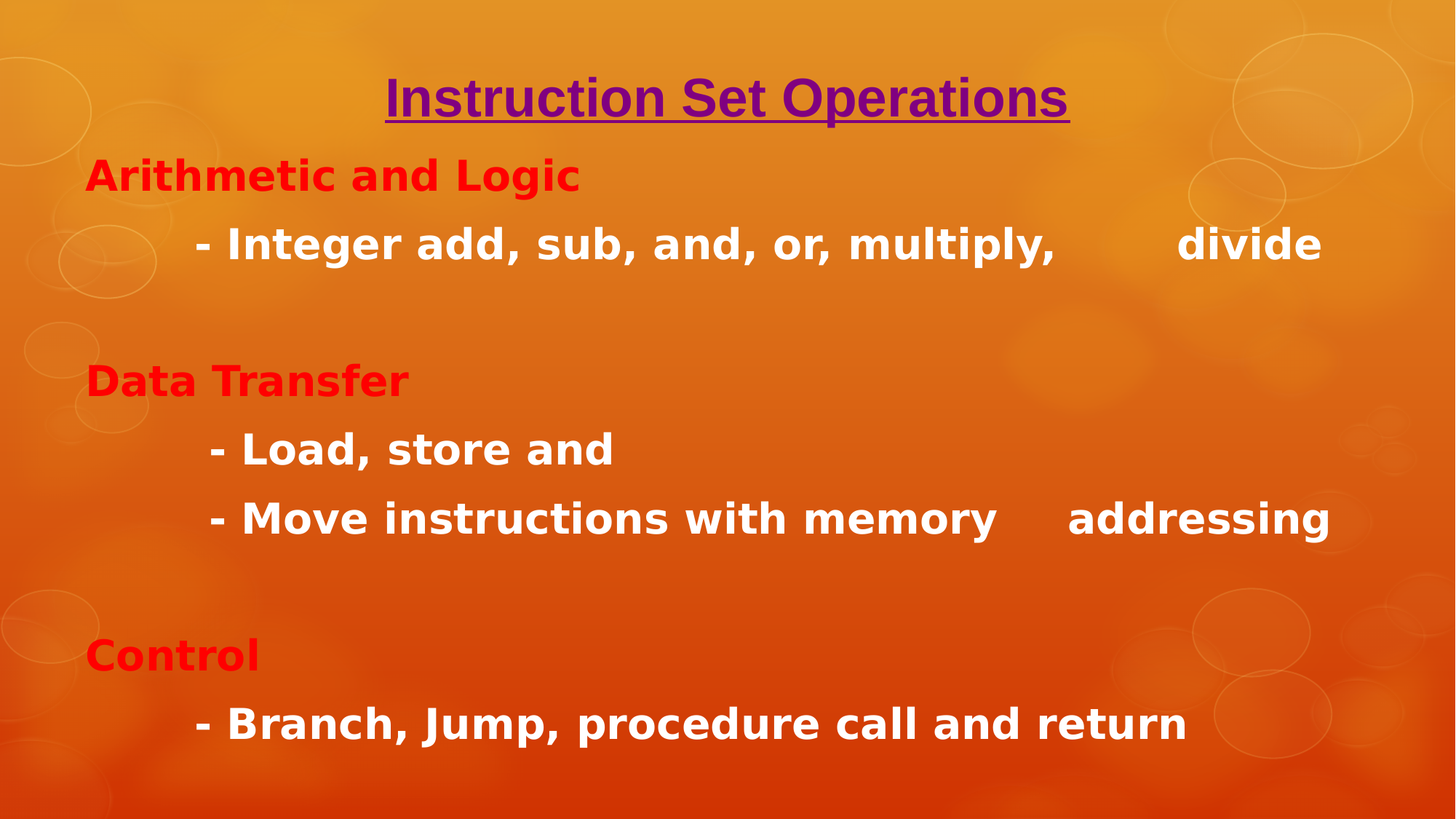

Instruction Set Operations
Arithmetic and Logic
	- Integer add, sub, and, or, multiply, 	divide

Data Transfer
	 - Load, store and
	 - Move instructions with memory 	addressing

Control
	- Branch, Jump, procedure call and return